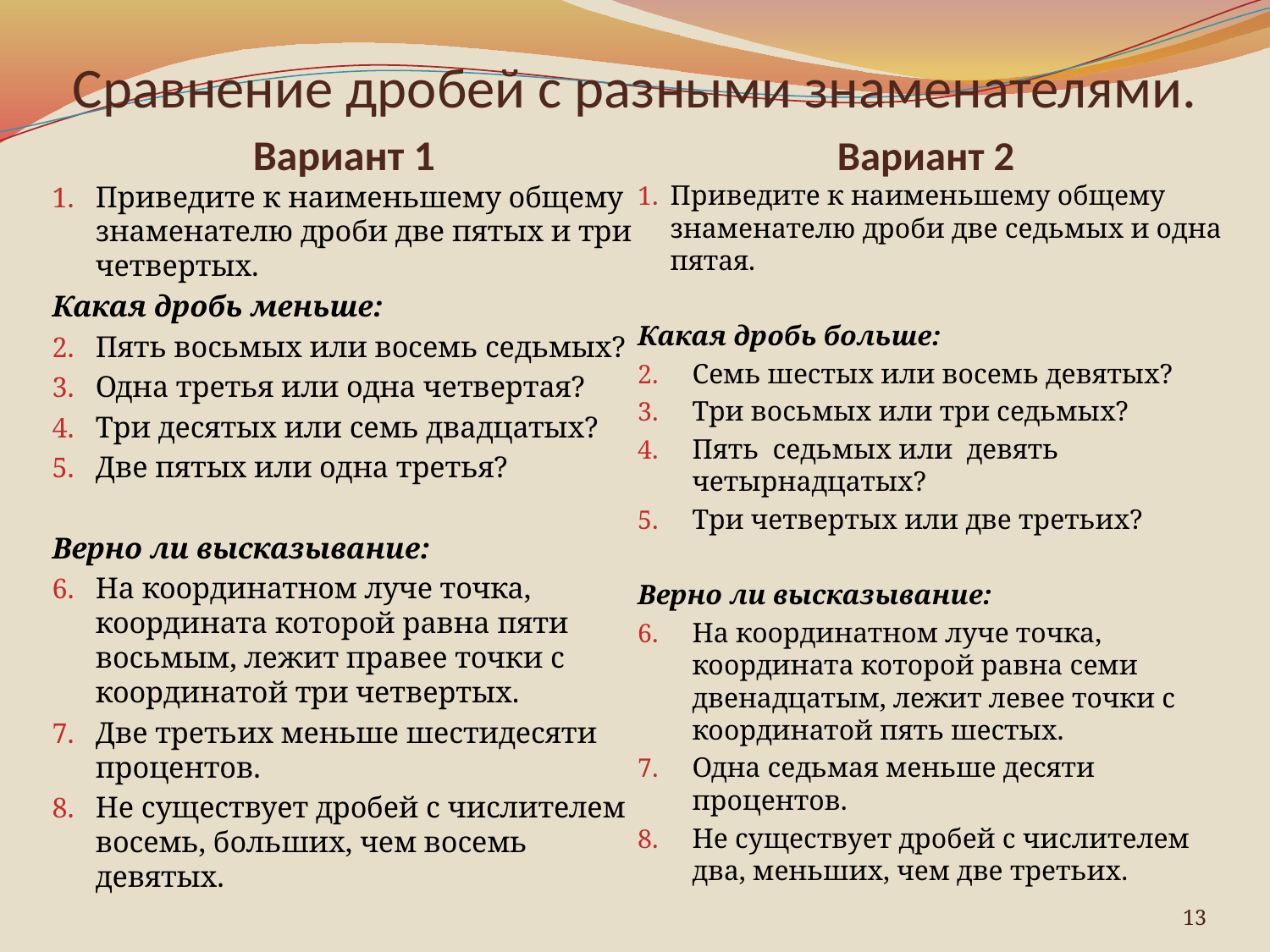

# Сравнение дробей с разными знаменателями.
Вариант 1
Вариант 2
Приведите к наименьшему общему знаменателю дроби две пятых и три четвертых.
Какая дробь меньше:
Пять восьмых или восемь седьмых?
Одна третья или одна четвертая?
Три десятых или семь двадцатых?
Две пятых или одна третья?

Верно ли высказывание:
На координатном луче точка, координата которой равна пяти восьмым, лежит правее точки с координатой три четвертых.
Две третьих меньше шестидесяти процентов.
Не существует дробей с числителем восемь, больших, чем восемь девятых.

Приведите к наименьшему общему знаменателю дроби две седьмых и одна пятая.

Какая дробь больше:
Семь шестых или восемь девятых?
Три восьмых или три седьмых?
Пять  седьмых или  девять  четырнадцатых?
Три четвертых или две третьих?

Верно ли высказывание:
На координатном луче точка, координата которой равна семи двенадцатым, лежит левее точки с координатой пять шестых.
Одна седьмая меньше десяти процентов.
Не существует дробей с числителем два, меньших, чем две третьих.
13